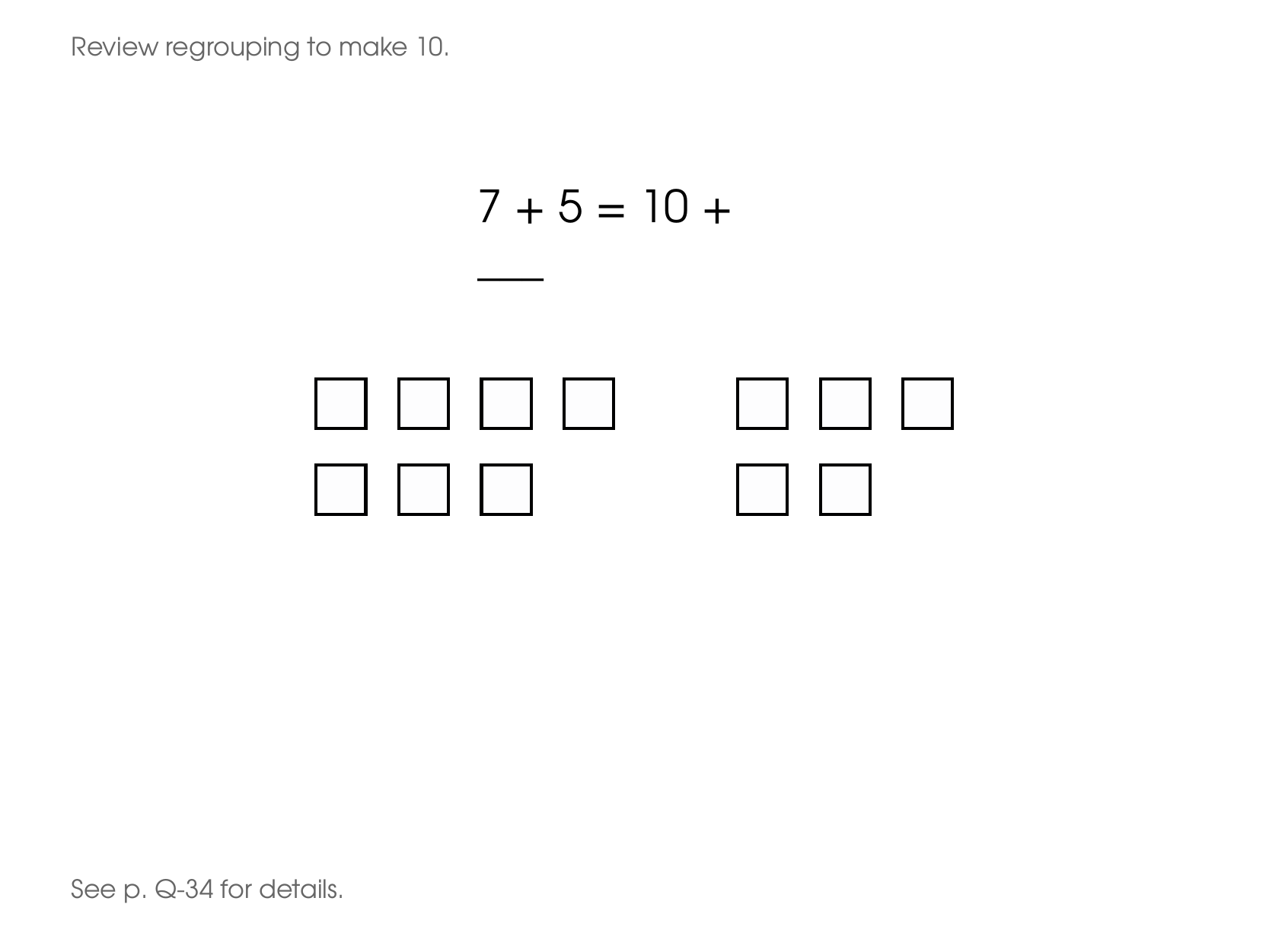

Review regrouping to make 10.
7 + 5 = 10 + ___

See p. Q-34 for details.